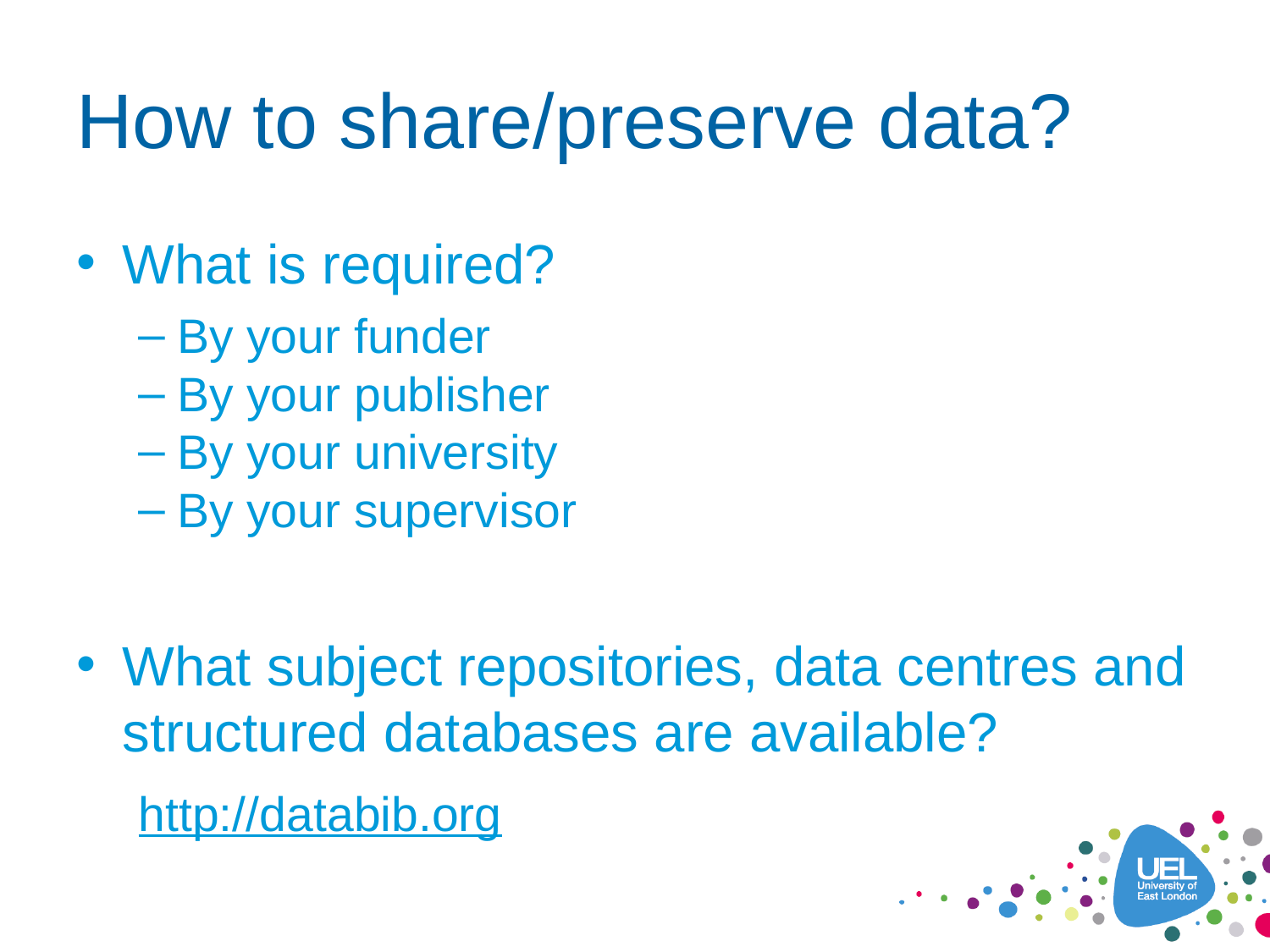

# How to share/preserve data?
What is required?
By your funder
By your publisher
By your university
By your supervisor

What subject repositories, data centres and structured databases are available?
http://databib.org